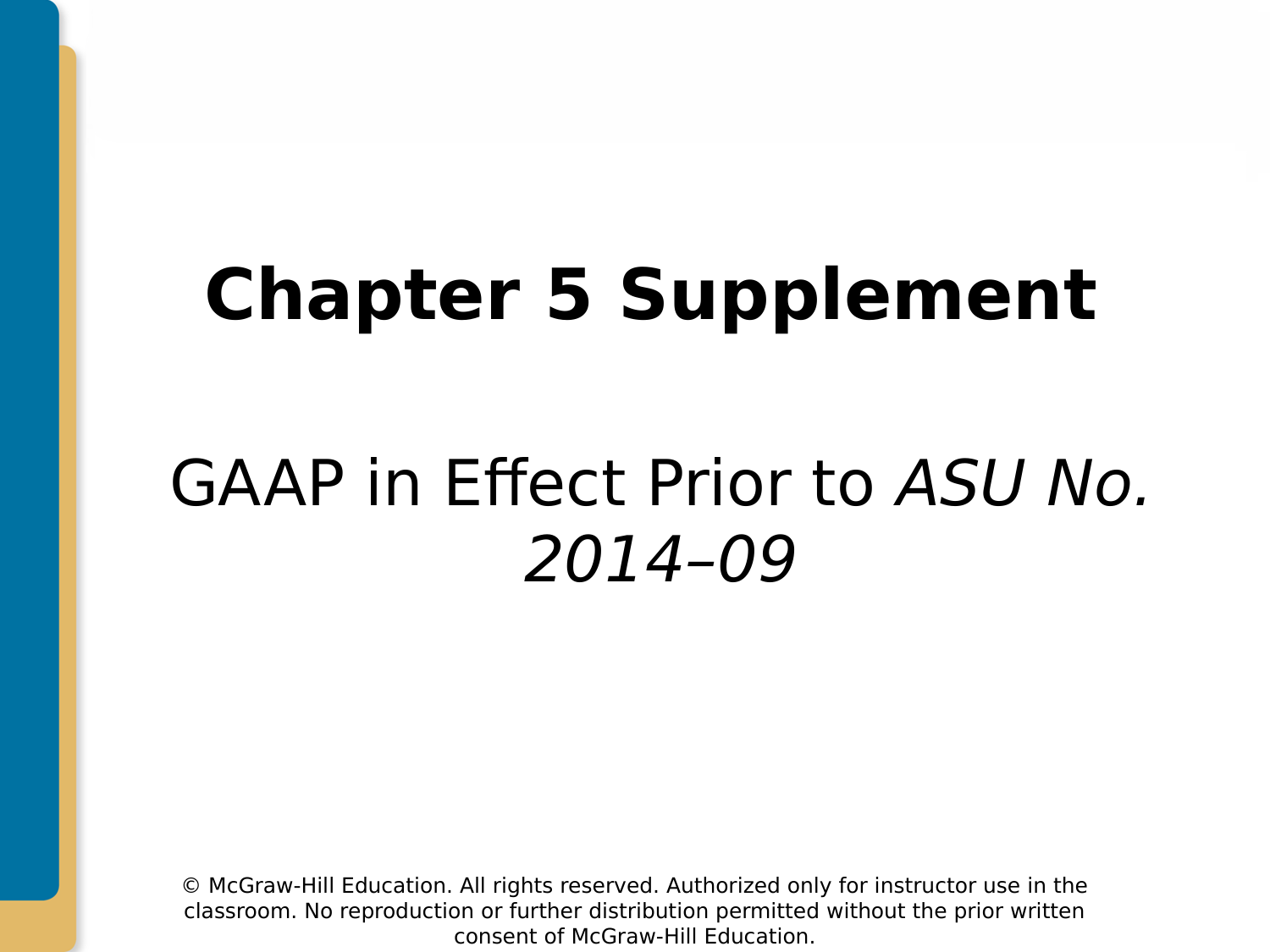

# Chapter 5 Supplement
GAAP in Effect Prior to ASU No. 2014–09
© McGraw-Hill Education. All rights reserved. Authorized only for instructor use in the classroom. No reproduction or further distribution permitted without the prior written consent of McGraw-Hill Education.